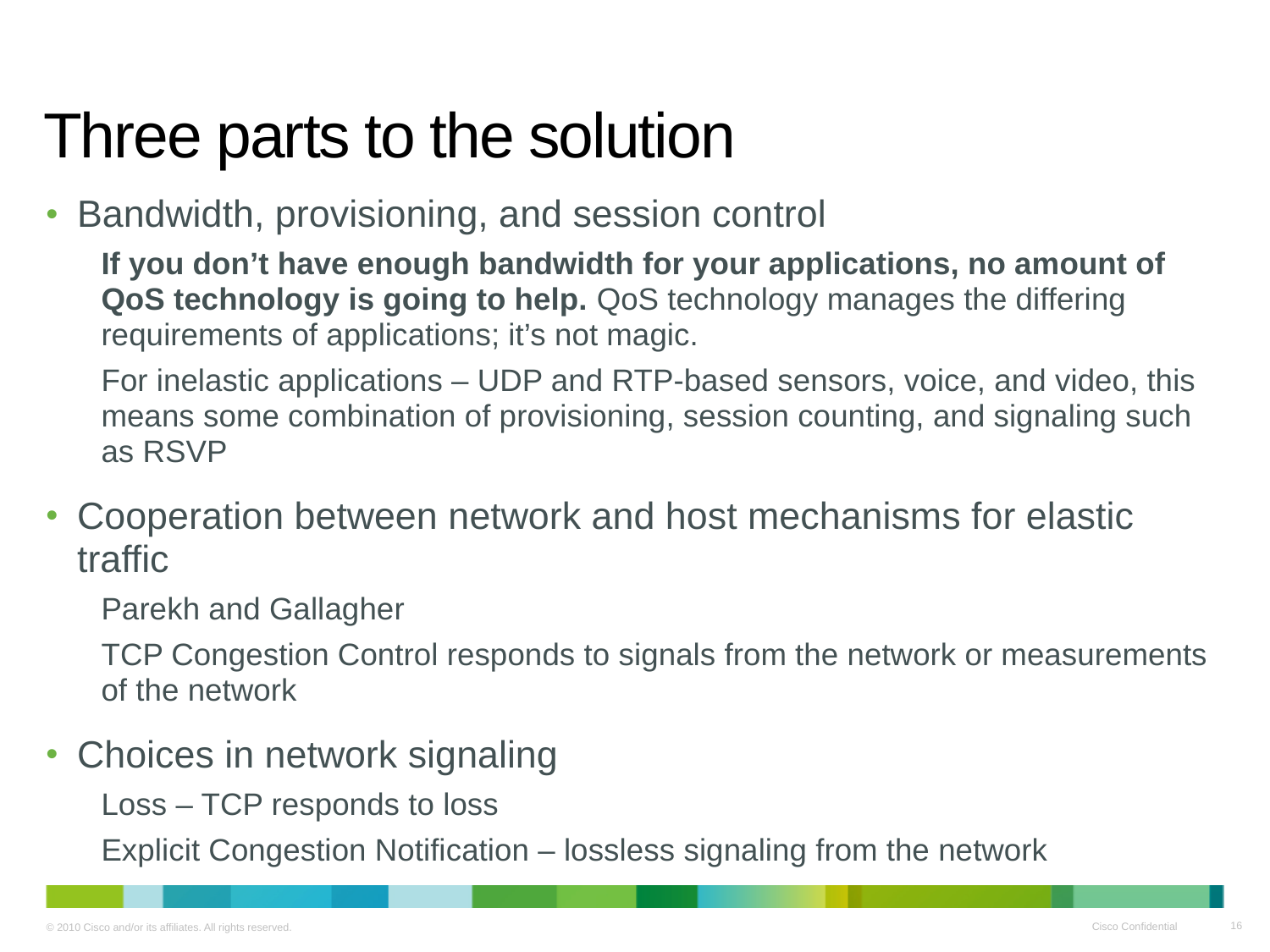

# Three parts to the solution
Bandwidth, provisioning, and session control
If you don’t have enough bandwidth for your applications, no amount of QoS technology is going to help. QoS technology manages the differing requirements of applications; it’s not magic.
For inelastic applications – UDP and RTP-based sensors, voice, and video, this means some combination of provisioning, session counting, and signaling such as RSVP
Cooperation between network and host mechanisms for elastic traffic
Parekh and Gallagher
TCP Congestion Control responds to signals from the network or measurements of the network
Choices in network signaling
Loss – TCP responds to loss
Explicit Congestion Notification – lossless signaling from the network